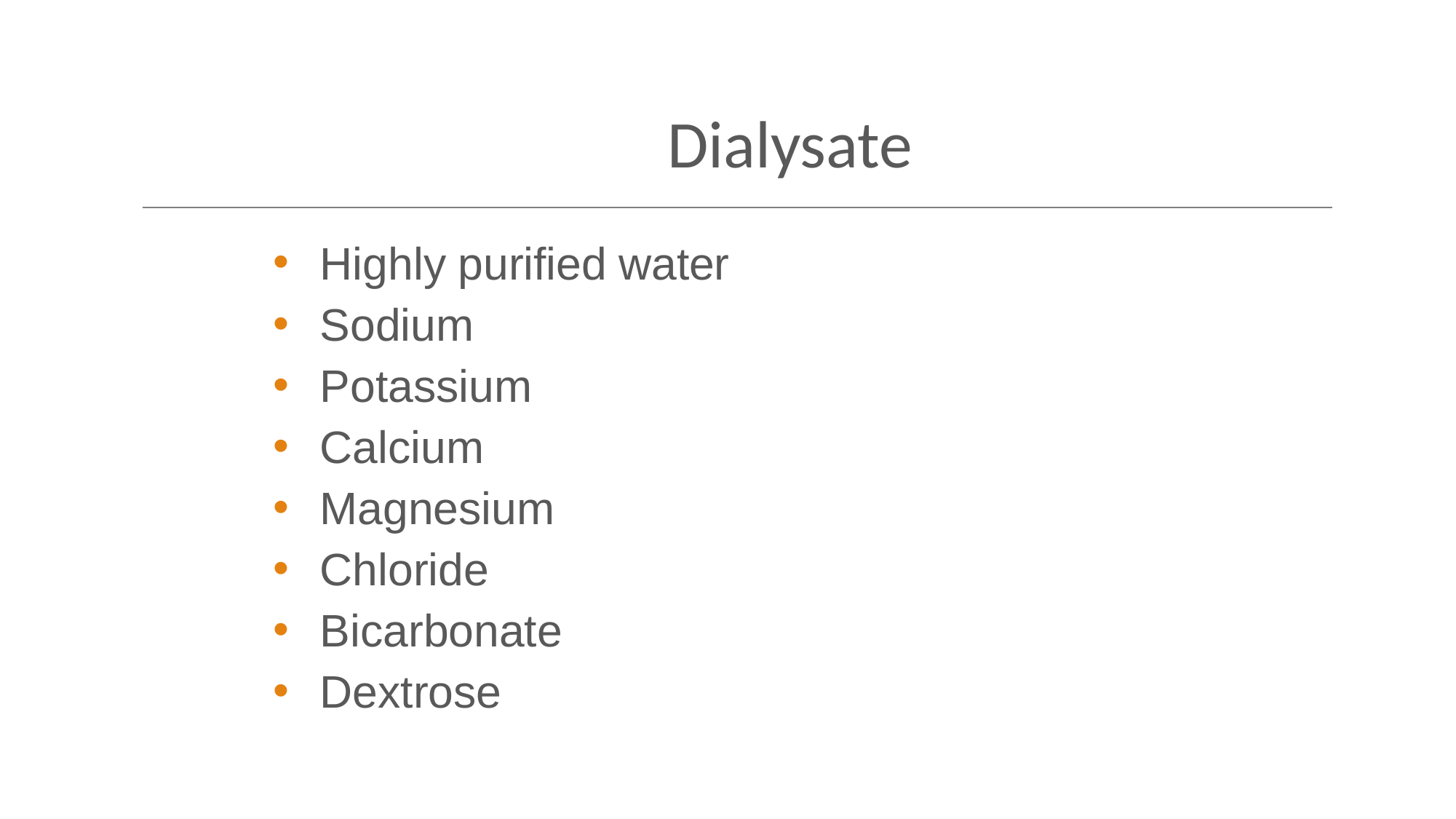

# Dialysate

Highly purified water
Sodium
Potassium
Calcium
Magnesium
Chloride
Bicarbonate
Dextrose